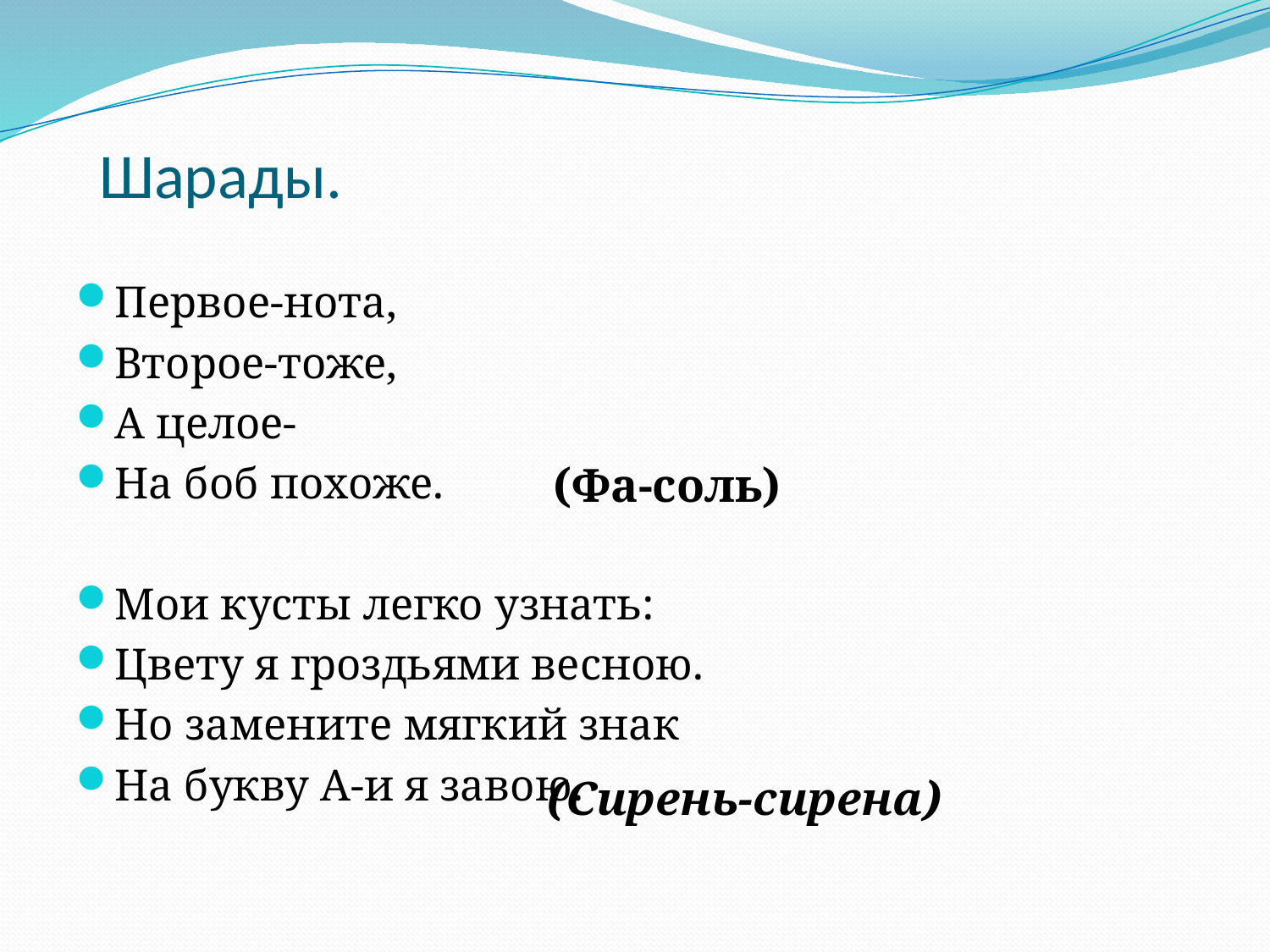

# Шарады.
Первое-нота,
Второе-тоже,
А целое-
На боб похоже.

Мои кусты легко узнать:
Цвету я гроздьями весною.
Но замените мягкий знак
На букву А-и я завою.

(Фа-соль)
(Сирень-сирена)